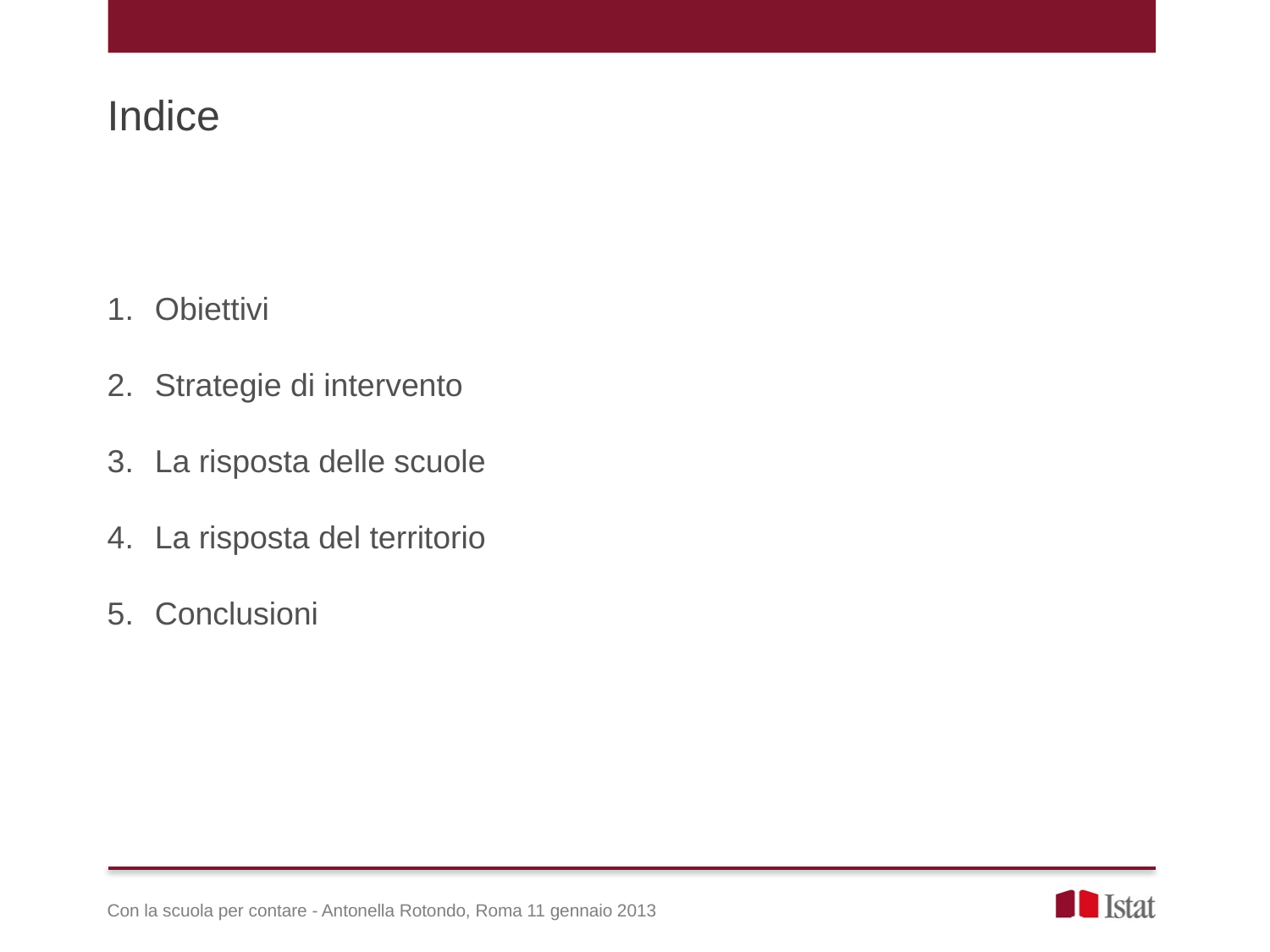

Indice
Obiettivi

Strategie di intervento

La risposta delle scuole

La risposta del territorio

Conclusioni

Con la scuola per contare - Antonella Rotondo, Roma 11 gennaio 2013